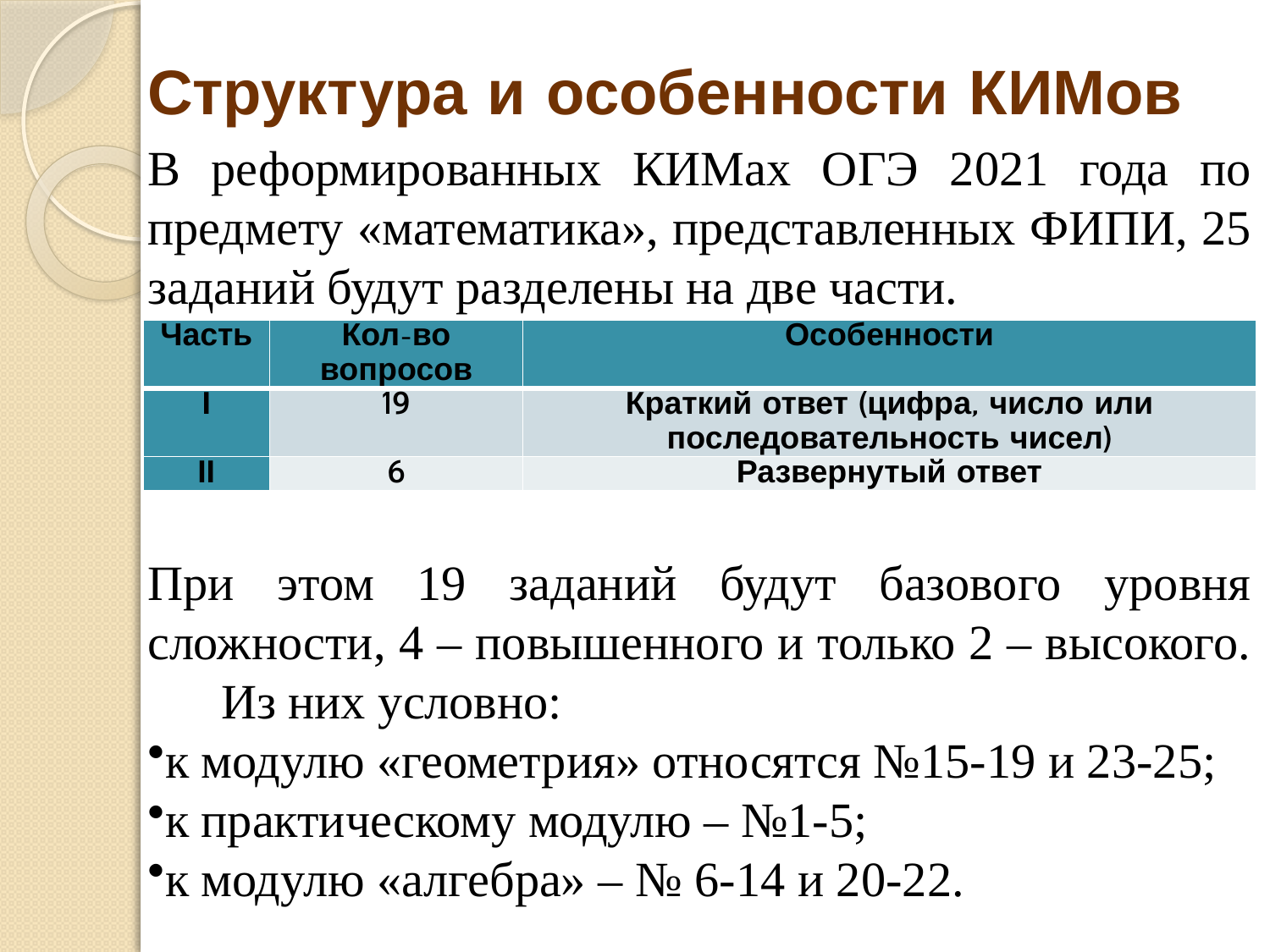

# Структура и особенности КИМов
В реформированных КИМах ОГЭ 2021 года по предмету «математика», представленных ФИПИ, 25 заданий будут разделены на две части.

При этом 19 заданий будут базового уровня сложности, 4 – повышенного и только 2 – высокого.
      Из них условно:
к модулю «геометрия» относятся №15-19 и 23-25;
к практическому модулю – №1-5;
к модулю «алгебра» – № 6-14 и 20-22.
| Часть | Кол-во вопросов | Особенности |
| --- | --- | --- |
| І | 19 | Краткий ответ (цифра, число или последовательность чисел) |
| ІІ | 6 | Развернутый ответ |